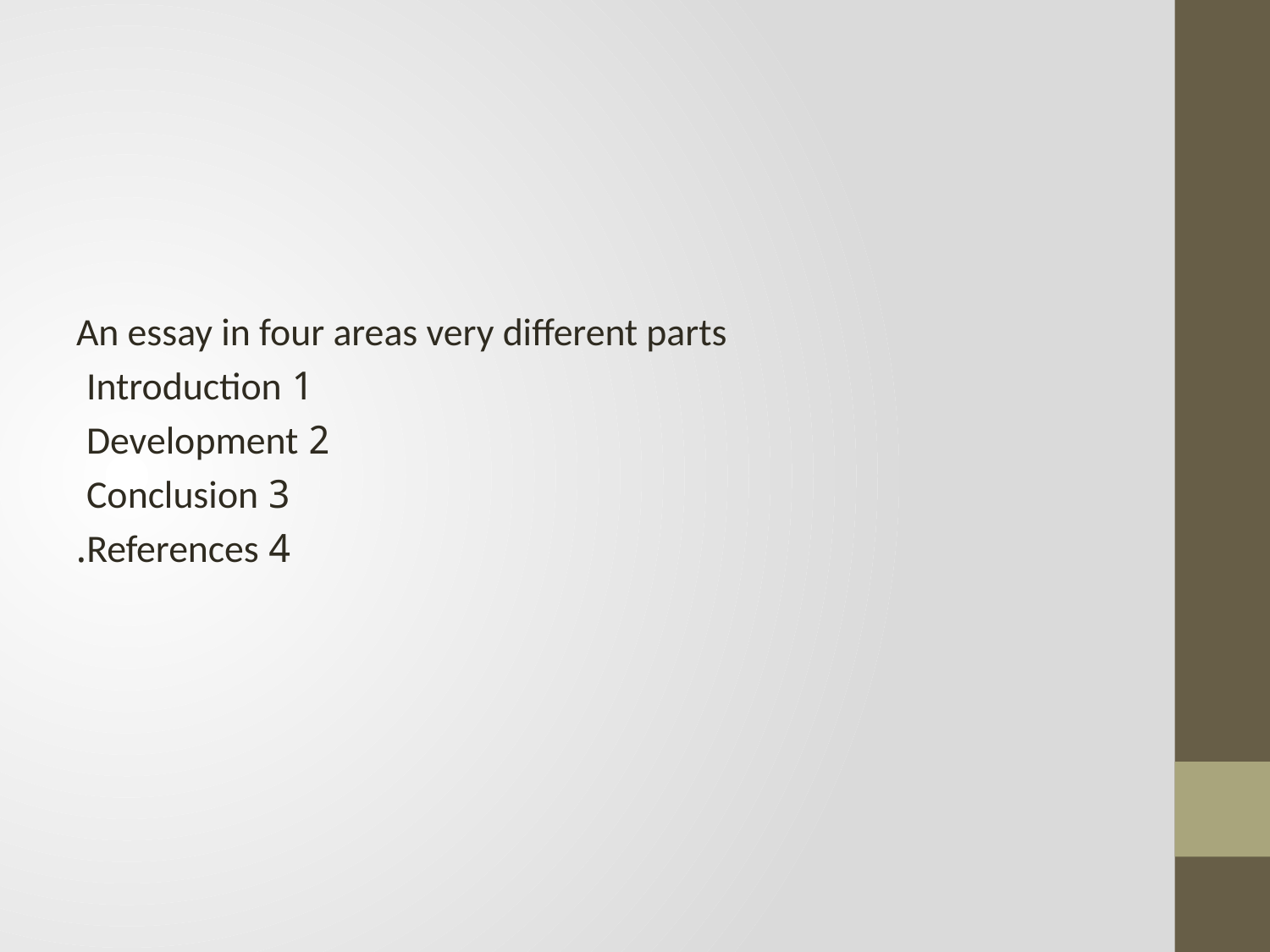

#

An essay in four areas very different parts
1 Introduction
2 Development
3 Conclusion
4 References.